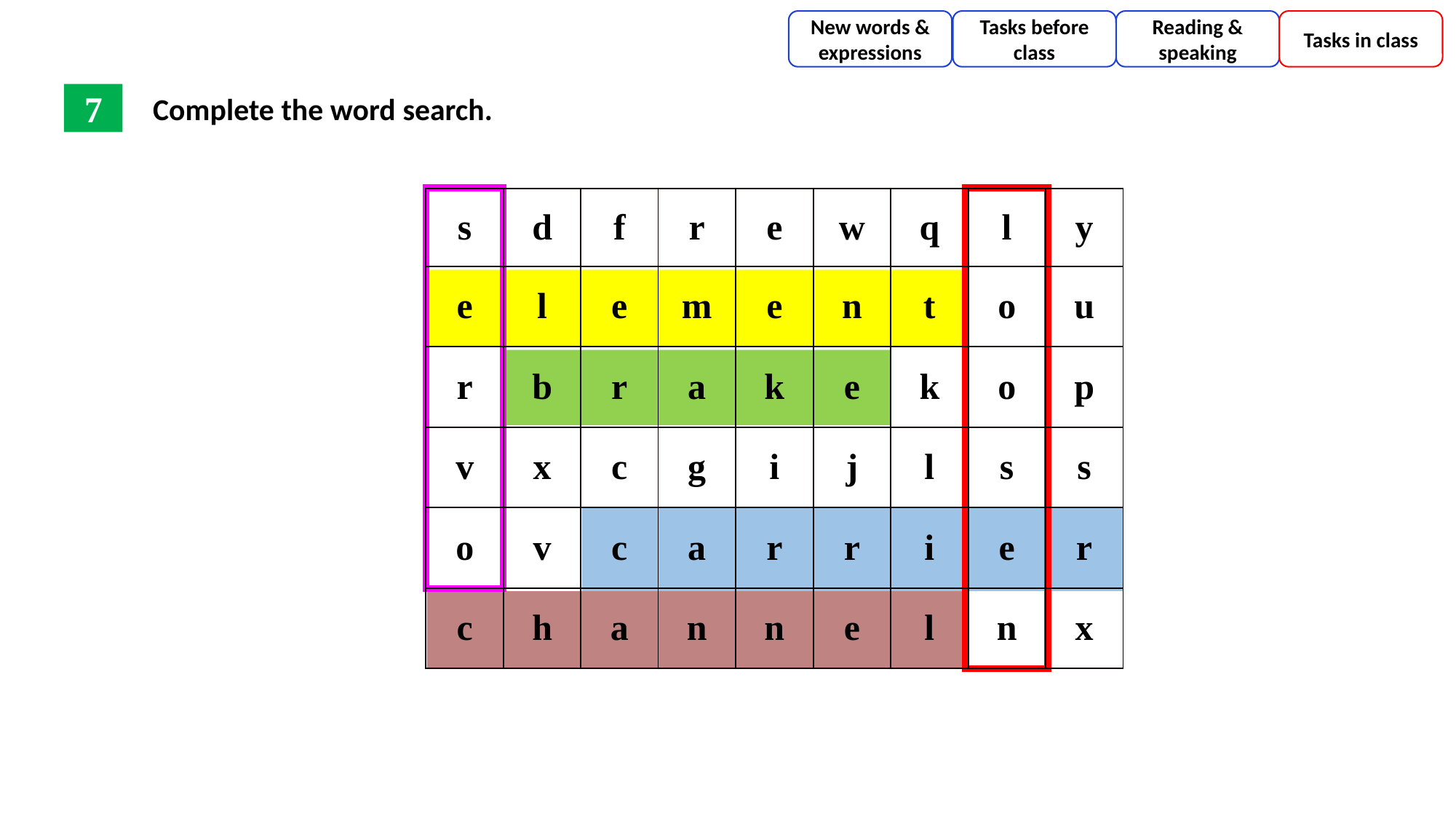

New words & expressions
Tasks before class
Reading & speaking
Tasks in class
Complete the word search.
7

| s | d | f | r | e | w | q | l | y |
| --- | --- | --- | --- | --- | --- | --- | --- | --- |
| e | l | e | m | e | n | t | o | u |
| r | b | r | a | k | e | k | o | p |
| v | x | c | g | i | j | l | s | s |
| o | v | c | a | r | r | i | e | r |
| c | h | a | n | n | e | l | n | x |